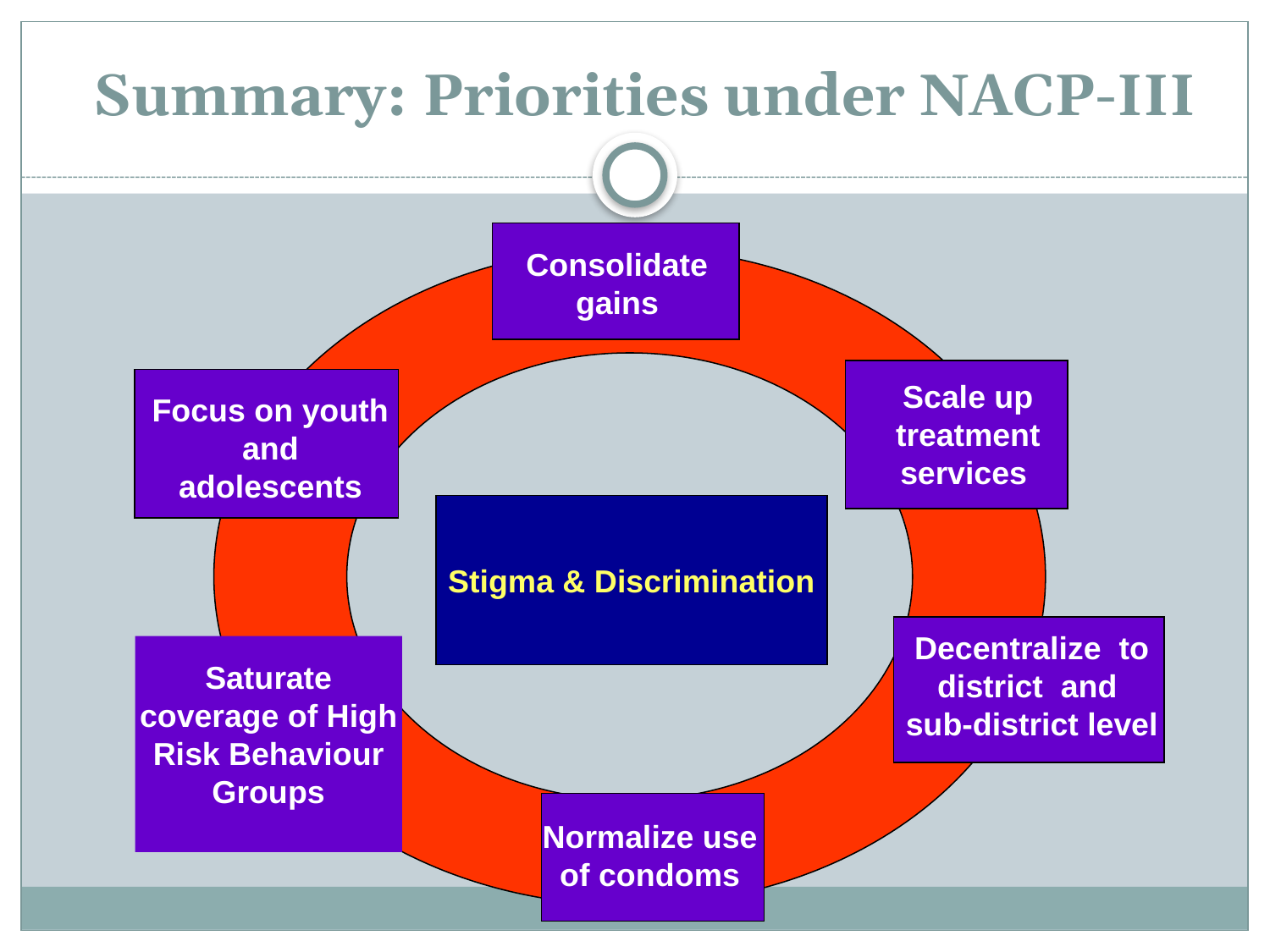

# Summary: Priorities under NACP-III

Consolidate gains

Scale up treatment services
Focus on youth and adolescents

Decentralize  to district  and  sub-district level

Saturate coverage of High Risk Behaviour Groups

Normalize use of condoms
Stigma & Discrimination